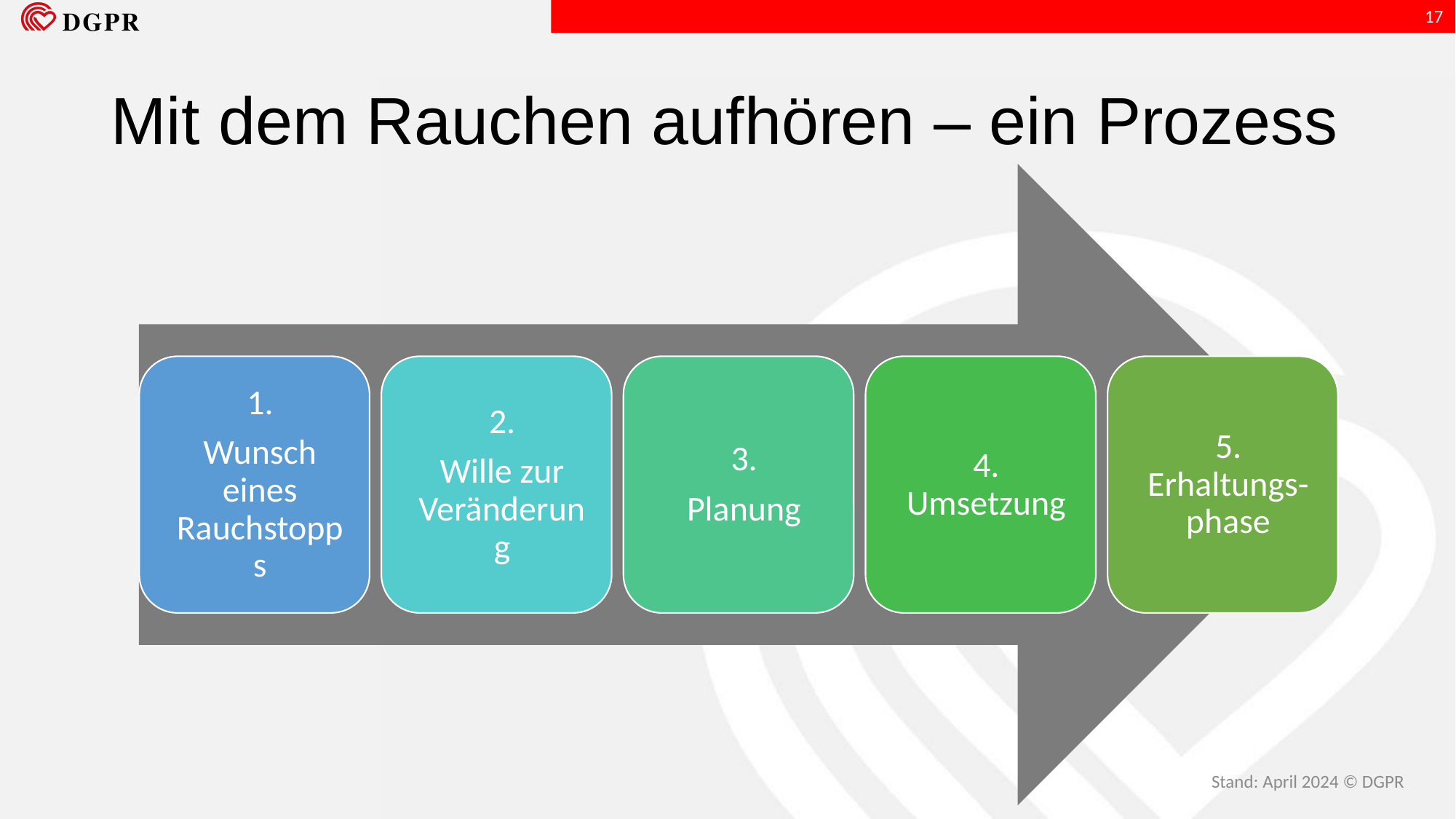

17
# Mit dem Rauchen aufhören – ein Prozess
1.
Wunsch eines Rauchstopps
2.
Wille zur Veränderung
3.
Planung
4. Umsetzung
5. Erhaltungs-phase
Stand: April 2024 © DGPR